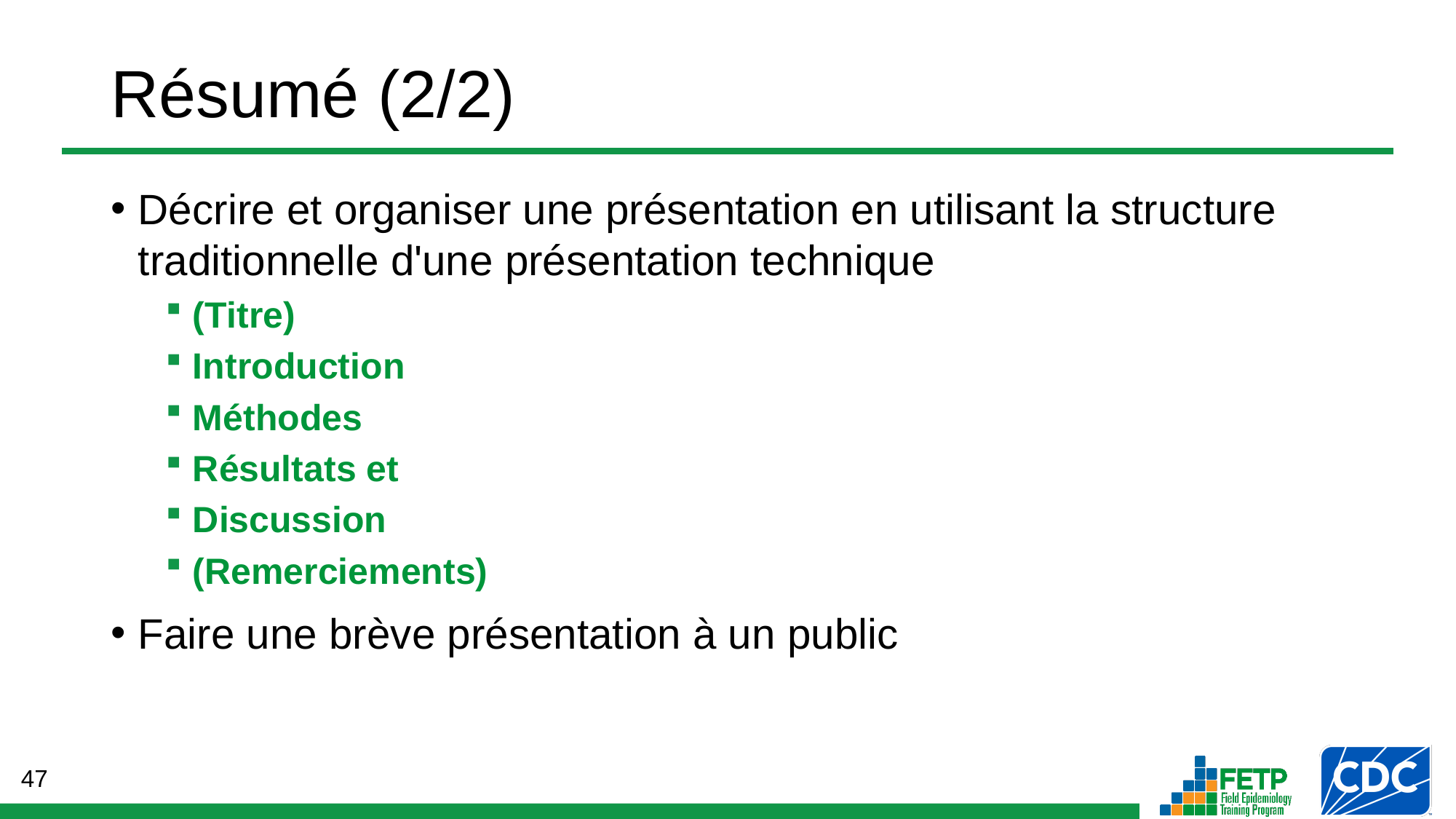

# Résumé (2/2)
Décrire et organiser une présentation en utilisant la structure traditionnelle d'une présentation technique
(Titre)
Introduction
Méthodes
Résultats et
Discussion
(Remerciements)
Faire une brève présentation à un public